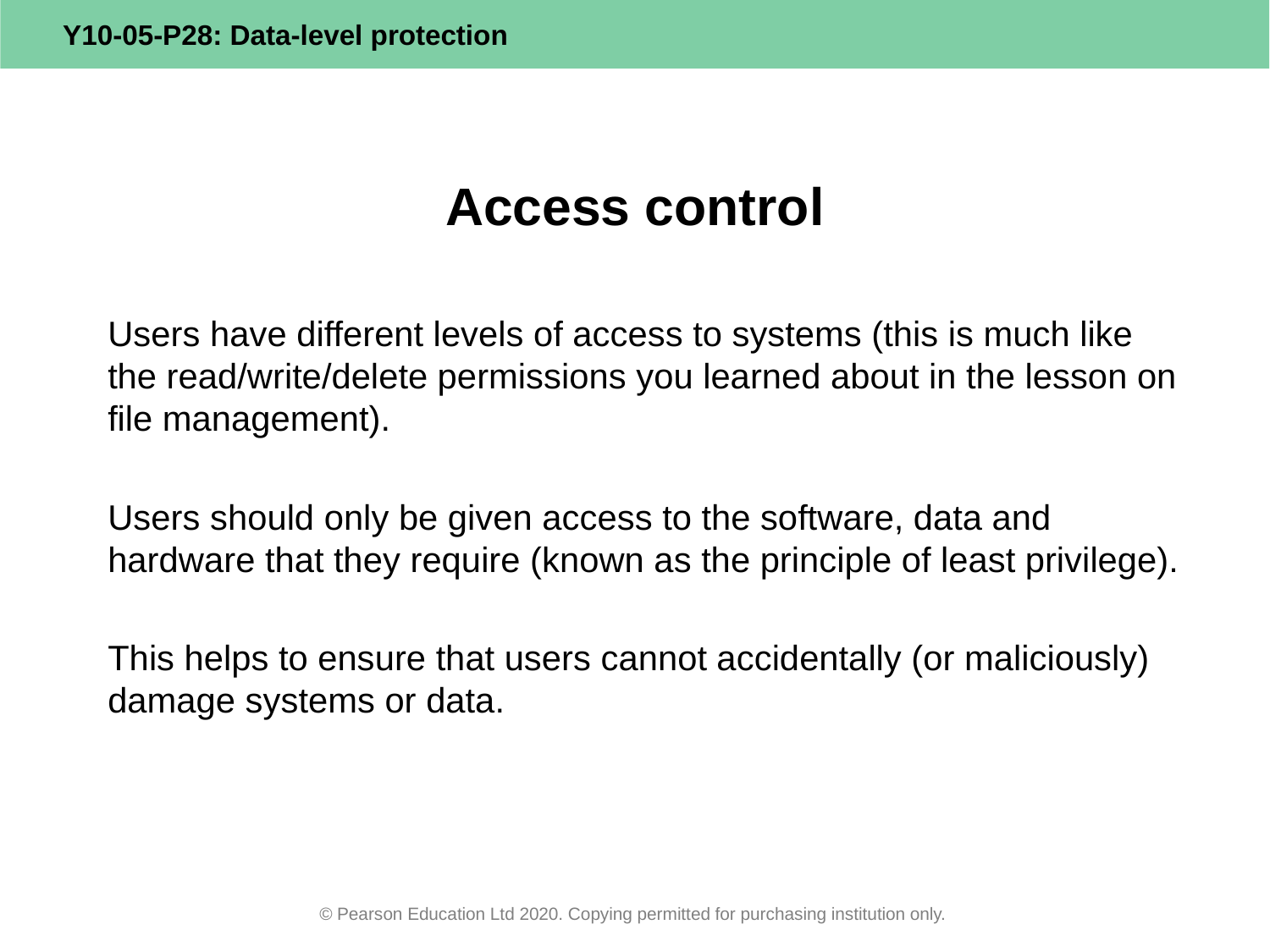

# Access control
Users have different levels of access to systems (this is much like the read/write/delete permissions you learned about in the lesson on file management).

Users should only be given access to the software, data and hardware that they require (known as the principle of least privilege).

This helps to ensure that users cannot accidentally (or maliciously) damage systems or data.
© Pearson Education Ltd 2020. Copying permitted for purchasing institution only.